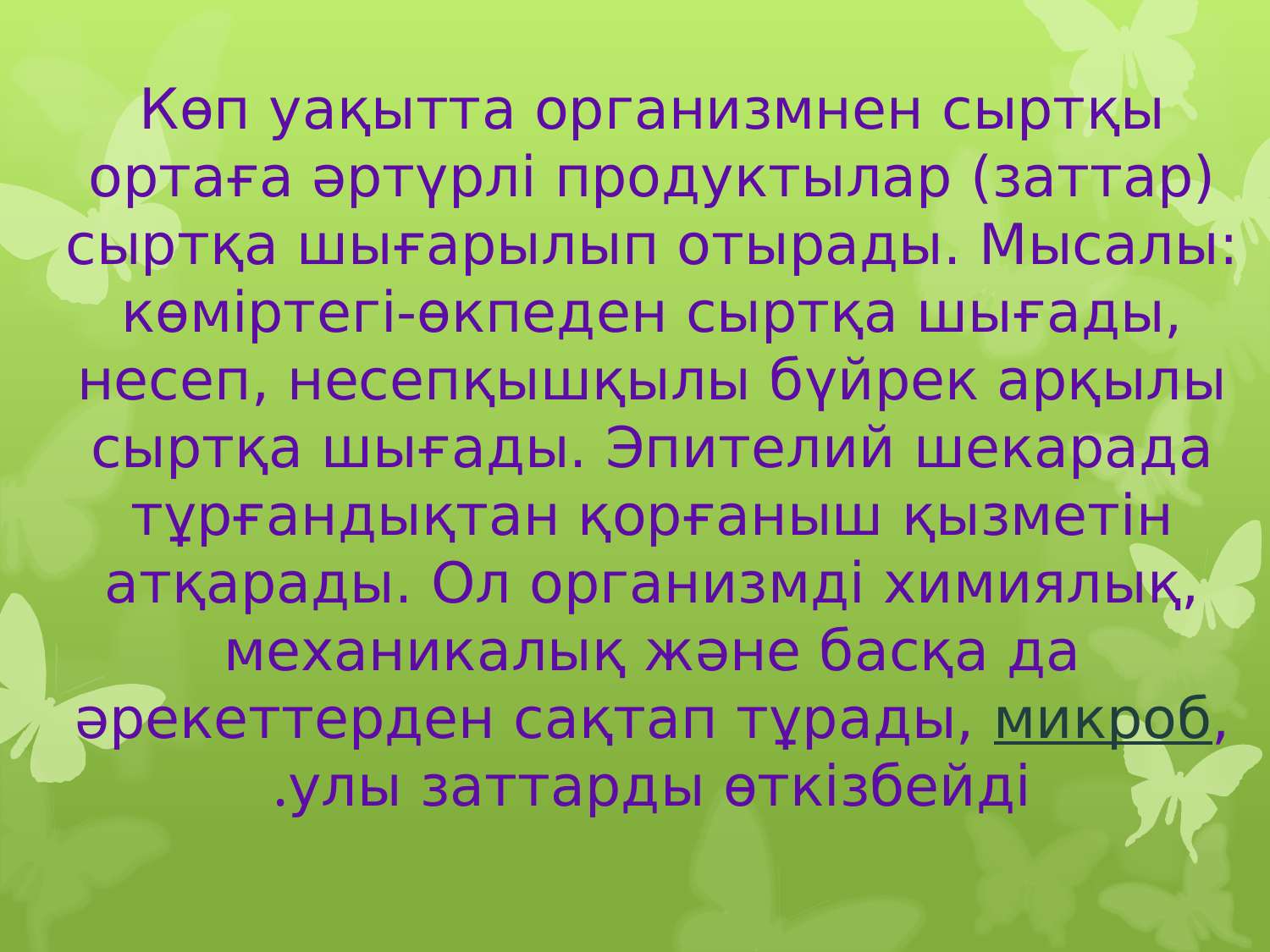

Көп уақытта организмнен сыртқы ортаға әртүрлі продуктылар (заттар) сыртқа шығарылып отырады. Мысалы: көміртегі-өкпеден сыртқа шығады, несеп, несепқышқылы бүйрек арқылы сыртқа шығады. Эпителий шекарада тұрғандықтан қорғаныш қызметін атқарады. Ол организмді химиялық, механикалық және басқа да әрекеттерден сақтап тұрады, микроб, улы заттарды өткізбейді.